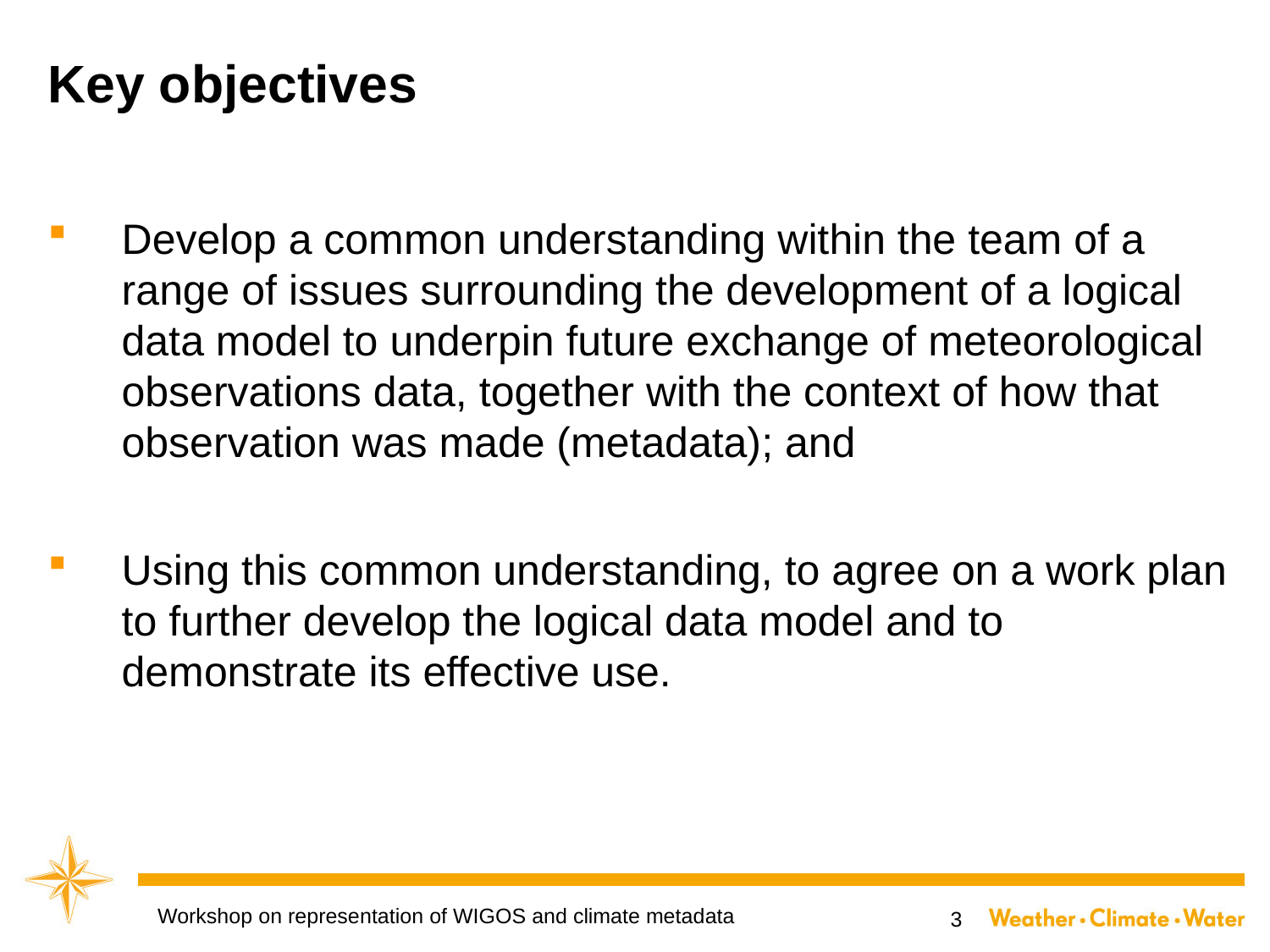

Key objectives

Develop a common understanding within the team of a range of issues surrounding the development of a logical data model to underpin future exchange of meteorological observations data, together with the context of how that observation was made (metadata); and

Using this common understanding, to agree on a work plan to further develop the logical data model and to demonstrate its effective use.

Workshop on representation of WIGOS and climate metadata
3